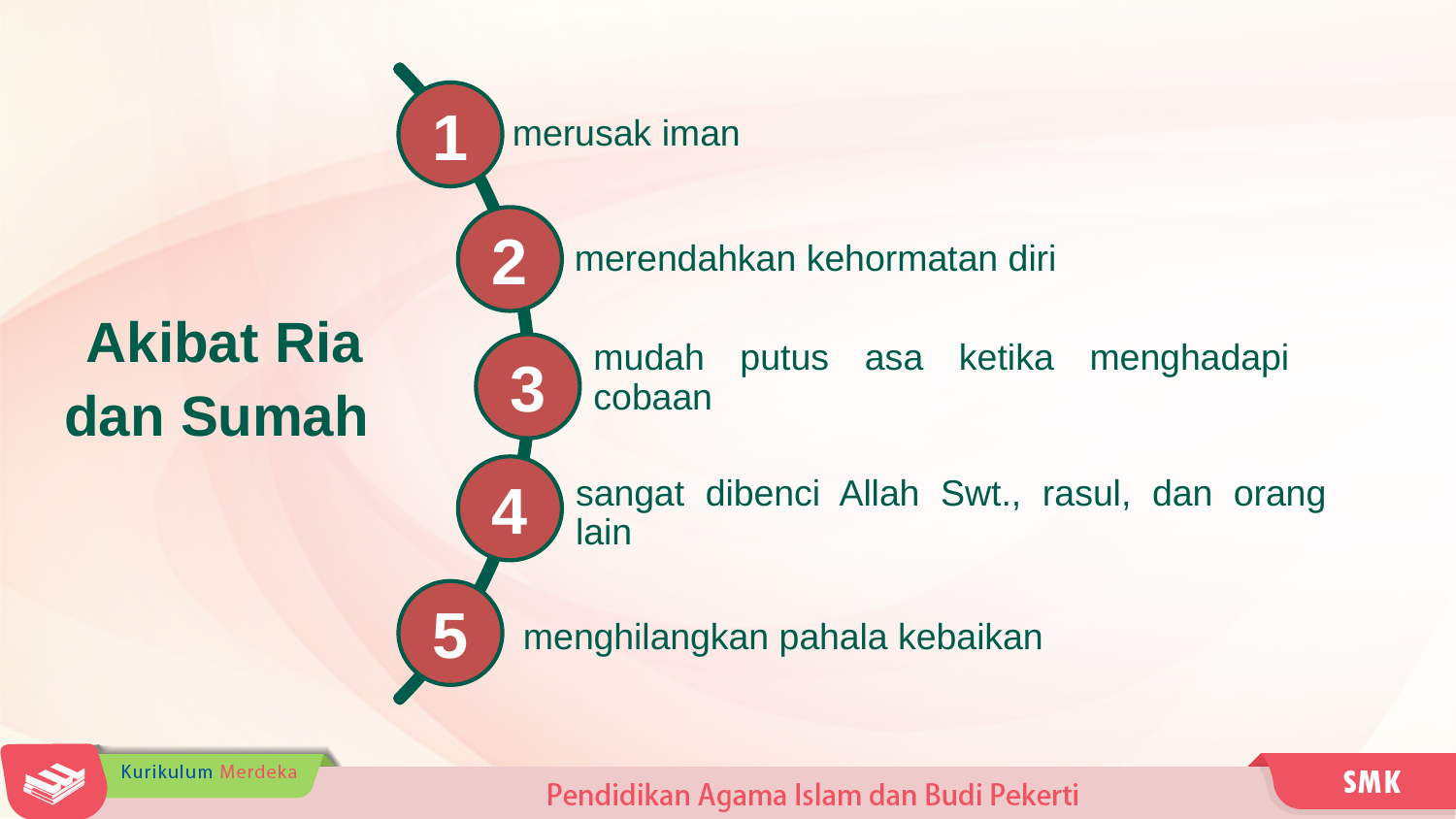

1
2
3
4
5
merusak iman
merendahkan kehormatan diri
mudah putus asa ketika menghadapi cobaan
sangat dibenci Allah Swt., rasul, dan orang lain
menghilangkan pahala kebaikan
Akibat Ria
dan Sumah